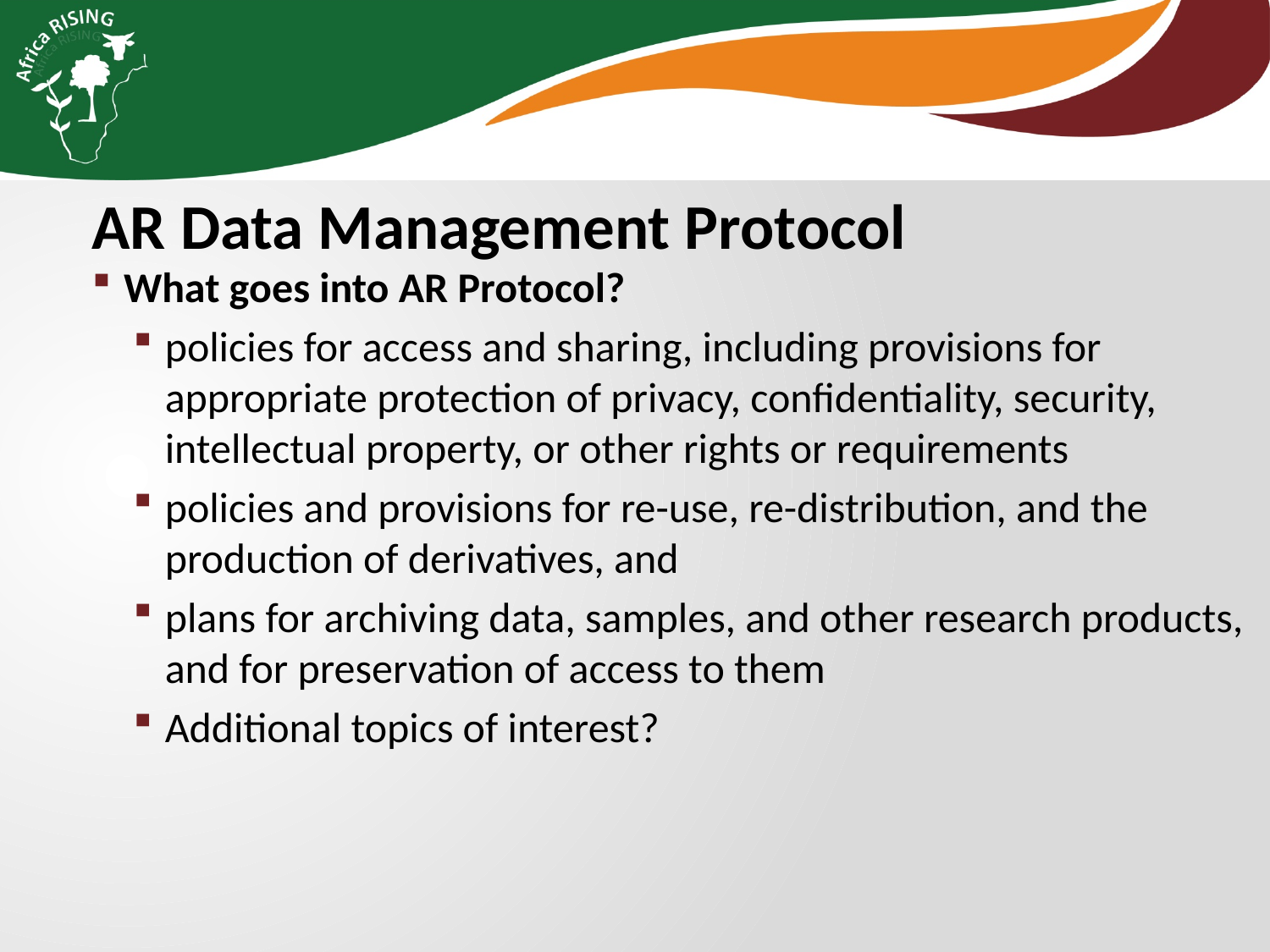

AR Data Management Protocol
What goes into AR Protocol?
policies for access and sharing, including provisions for appropriate protection of privacy, confidentiality, security, intellectual property, or other rights or requirements
policies and provisions for re-use, re-distribution, and the production of derivatives, and
plans for archiving data, samples, and other research products, and for preservation of access to them
Additional topics of interest?